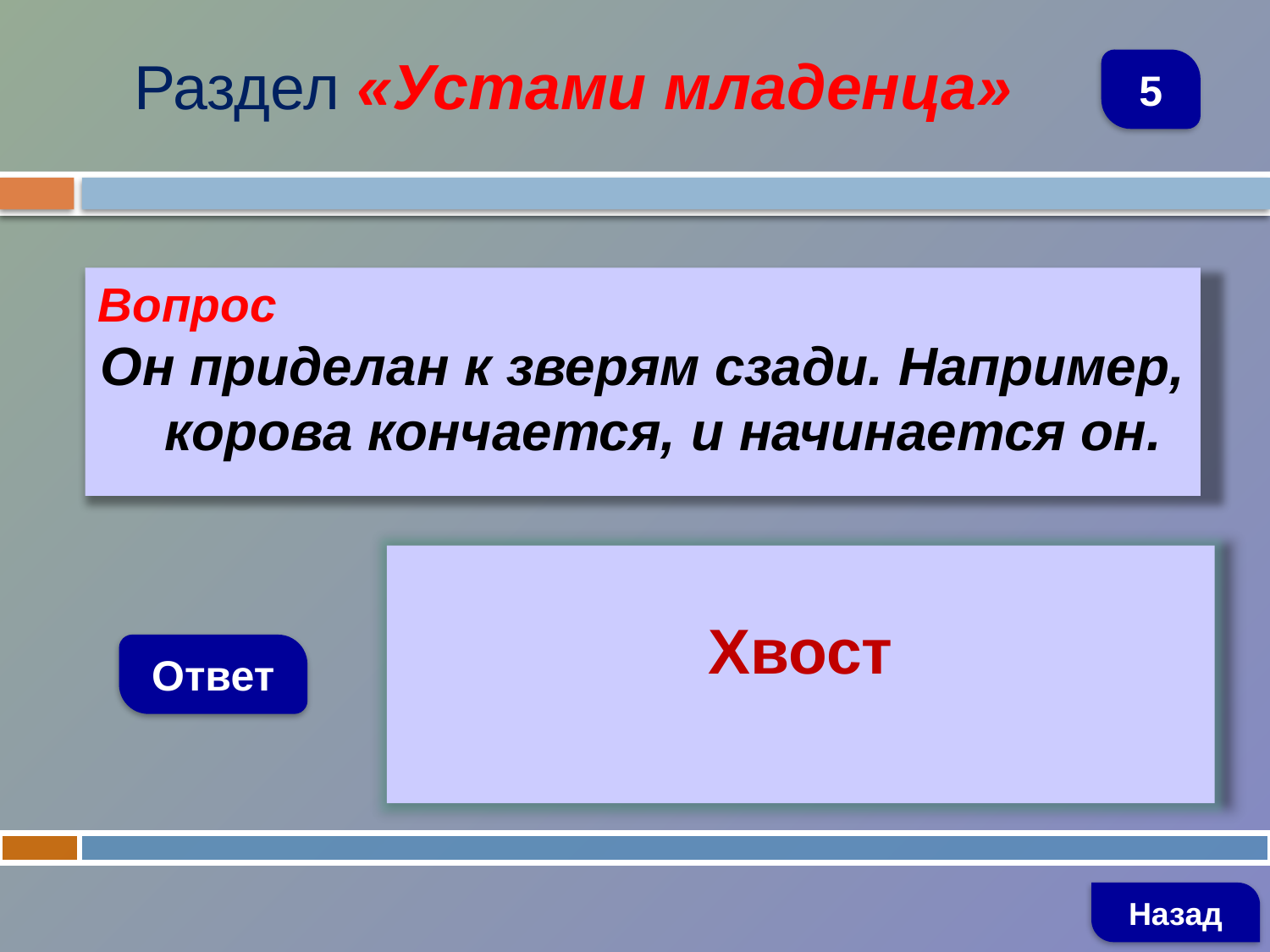

Раздел «Устами младенца»
5
Вопрос
Он приделан к зверям сзади. Например, корова кончается, и начинается он.

Хвост
Ответ

Назад